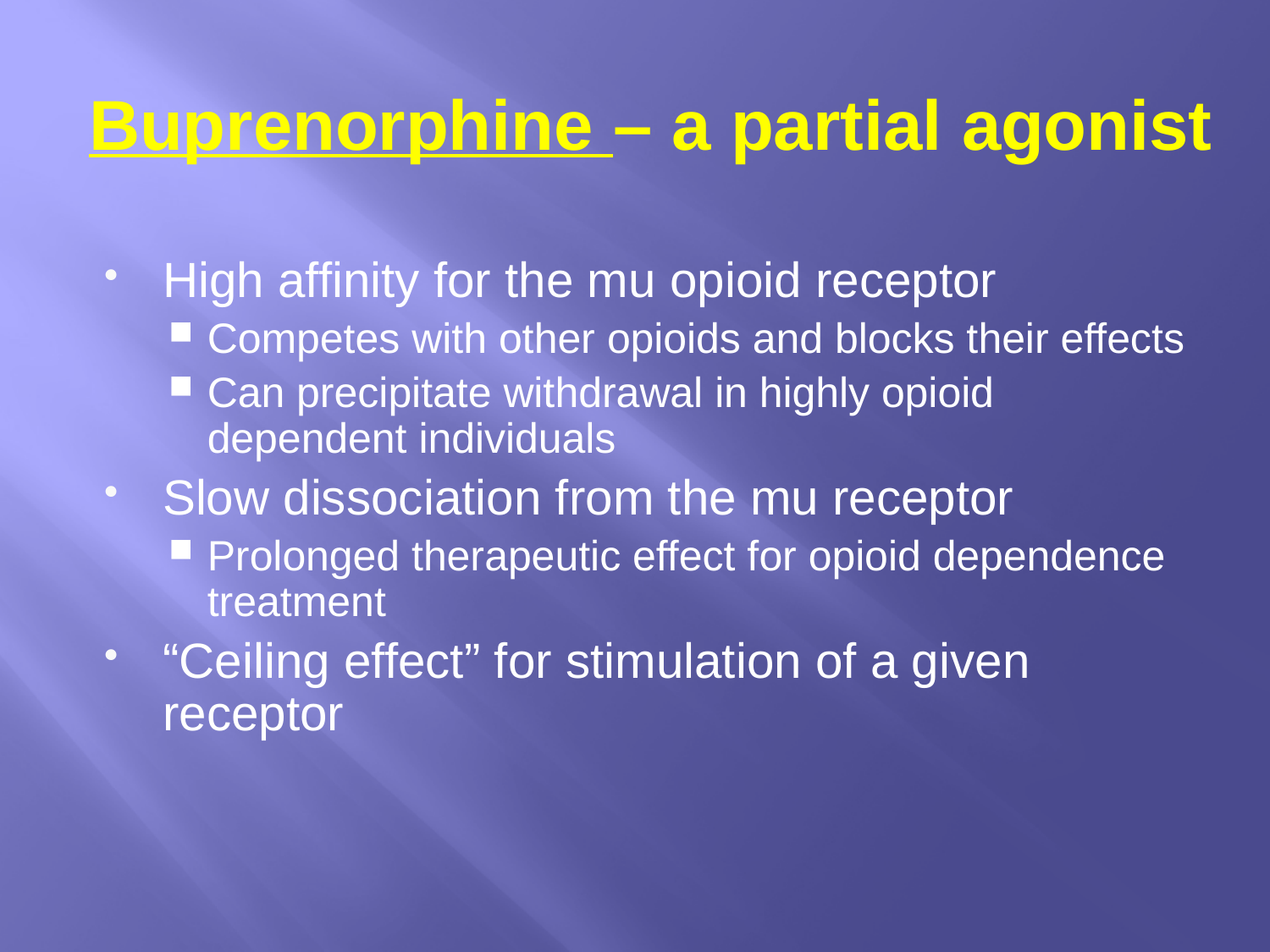

# Buprenorphine – a partial agonist

High affinity for the mu opioid receptor
Competes with other opioids and blocks their effects
Can precipitate withdrawal in highly opioid dependent individuals
Slow dissociation from the mu receptor
Prolonged therapeutic effect for opioid dependence treatment
“Ceiling effect” for stimulation of a given receptor